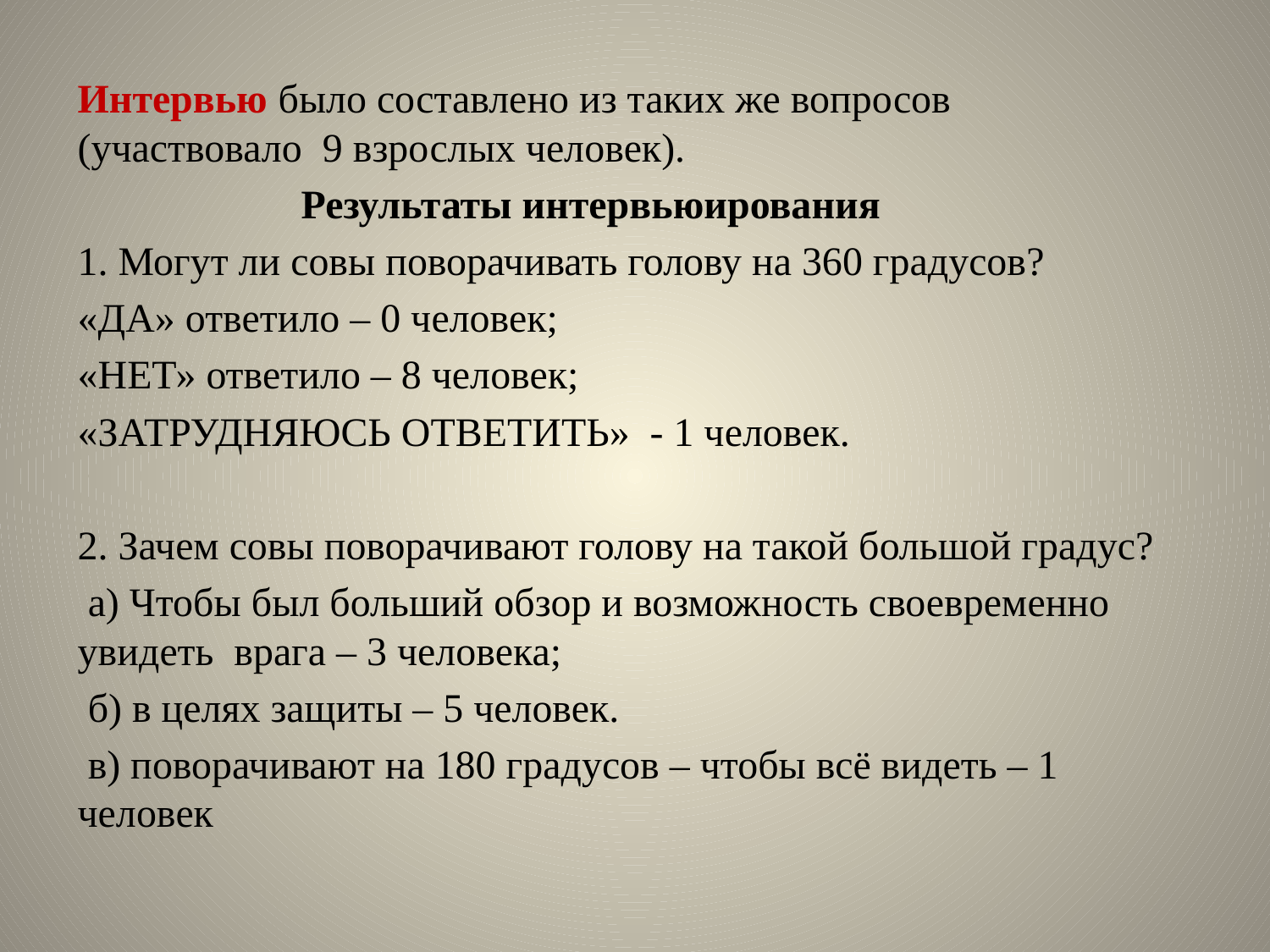

#
Интервью было составлено из таких же вопросов          (участвовало  9 взрослых человек).
                      Результаты интервьюирования
1. Могут ли совы поворачивать голову на 360 градусов?
«ДА» ответило – 0 человек;
«НЕТ» ответило – 8 человек;
«ЗАТРУДНЯЮСЬ ОТВЕТИТЬ»  - 1 человек.

2. Зачем совы поворачивают голову на такой большой градус?
 а) Чтобы был больший обзор и возможность своевременно увидеть  врага – 3 человека;
 б) в целях защиты – 5 человек.
 в) поворачивают на 180 градусов – чтобы всё видеть – 1 человек